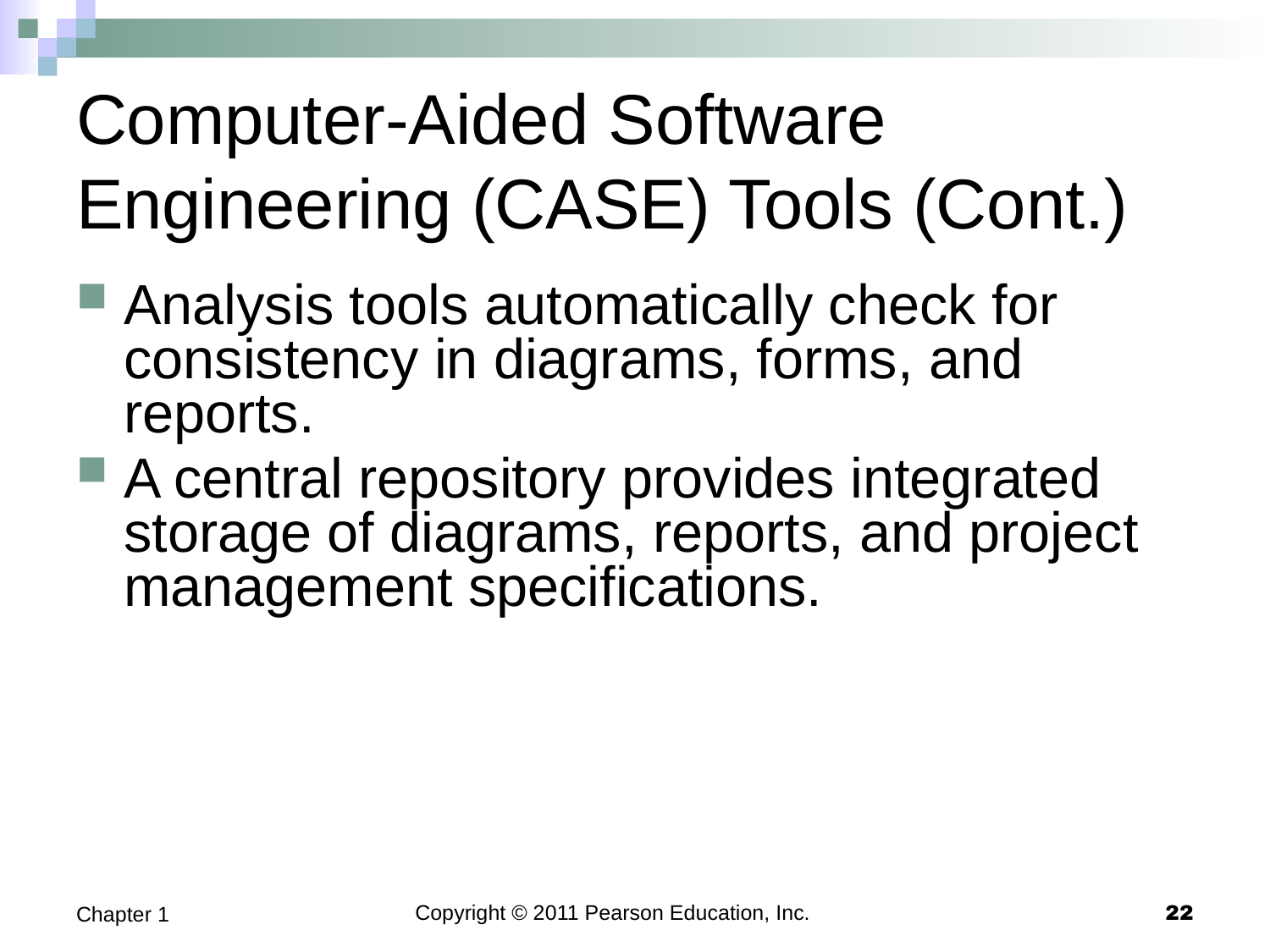

# Computer-Aided Software Engineering (CASE) Tools (Cont.)
Analysis tools automatically check for consistency in diagrams, forms, and reports.
A central repository provides integrated storage of diagrams, reports, and project management specifications.
Chapter 1
Copyright © 2011 Pearson Education, Inc.
22